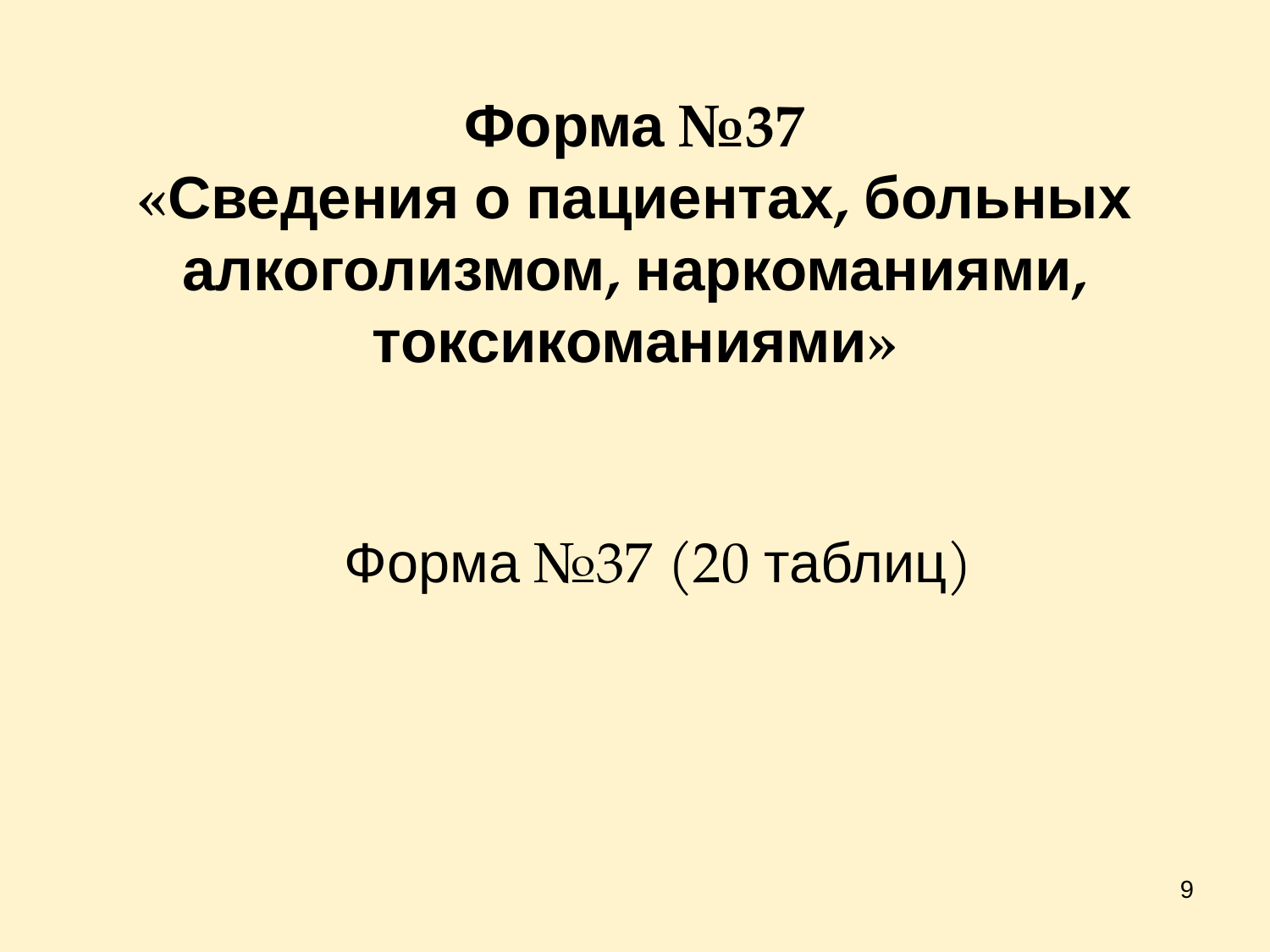

Форма №37
«Сведения о пациентах, больных алкоголизмом, наркоманиями, токсикоманиями»
	Форма №37 (20 таблиц)

9